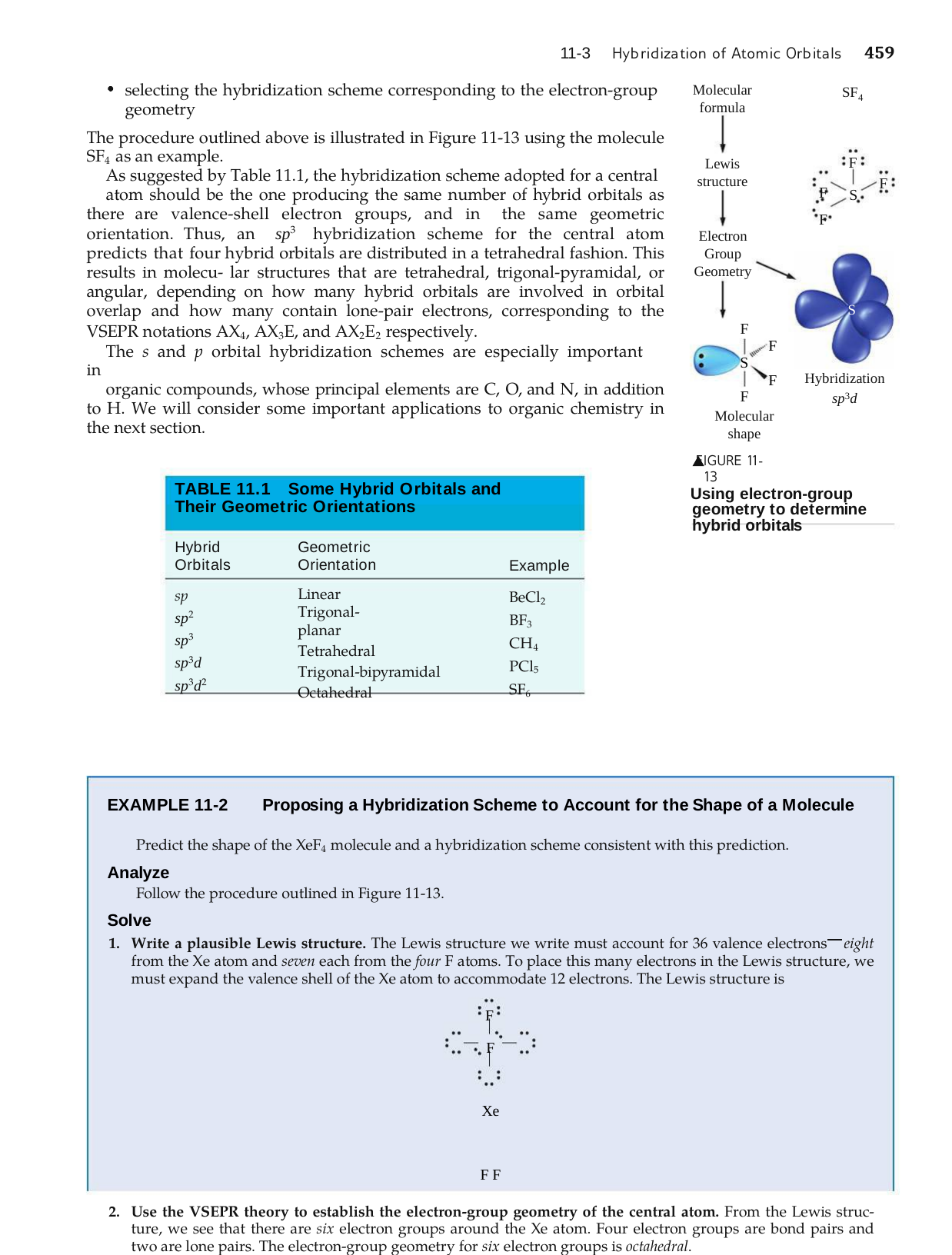

Hybridization of Atomic Orbitals	459
11-3
selecting the hybridization scheme corresponding to the electron-group geometry
The procedure outlined above is illustrated in Figure 11-13 using the molecule SF4  as an example.
As suggested by Table 11.1, the hybridization scheme adopted for a central
atom should be the one producing the same number of hybrid orbitals as there are valence-shell electron groups, and in  the same geometric orientation. Thus, an  sp3  hybridization scheme for the central atom predicts that four hybrid orbitals are distributed in a tetrahedral fashion. This results in molecu- lar structures that are tetrahedral, trigonal-pyramidal, or angular, depending on how many hybrid orbitals are involved in orbital overlap and how many contain lone-pair electrons, corresponding to the VSEPR notations AX4, AX3E, and AX2E2 respectively.
The  s  and  p  orbital  hybridization  schemes  are  especially  important  in
organic compounds, whose principal elements are C, O, and N, in addition to H. We will consider some important applications to organic chemistry in the next section.
Molecular formula
SF4

F
Lewis structure
F F
F
S
Electron Group Geometry
S
F
F
S
Hybridization
sp3d
F
F
Molecular shape
 FIGURE 11-13
Using electron-group geometry to determine hybrid orbitals

TABLE 11.1	Some Hybrid Orbitals and Their Geometric Orientations
Hybrid Orbitals
sp sp2 sp3 sp3d sp3d2
Geometric Orientation
Linear
Trigonal-planar
Tetrahedral
Trigonal-bipyramidal Octahedral
Example
BeCl2 BF3 CH4 PCl5
SF6
EXAMPLE 11-2	Proposing a Hybridization Scheme to Account for the Shape of a Molecule

Predict the shape of the XeF4 molecule and a hybridization scheme consistent with this prediction.
Analyze
Follow the procedure outlined in Figure 11-13.
Solve
Write a plausible Lewis structure. The Lewis structure we write must account for 36 valence electrons    eight from the Xe atom and seven each from the four F atoms. To place this many electrons in the Lewis structure, we must expand the valence shell of the Xe atom to accommodate 12 electrons. The Lewis structure is

F
F	Xe	F F

Use the VSEPR theory to establish the electron-group geometry of the central atom. From the Lewis struc- ture, we see that there are six electron groups around the Xe atom. Four electron groups are bond pairs and two are lone pairs. The electron-group geometry for six electron groups is octahedral.
(continued)